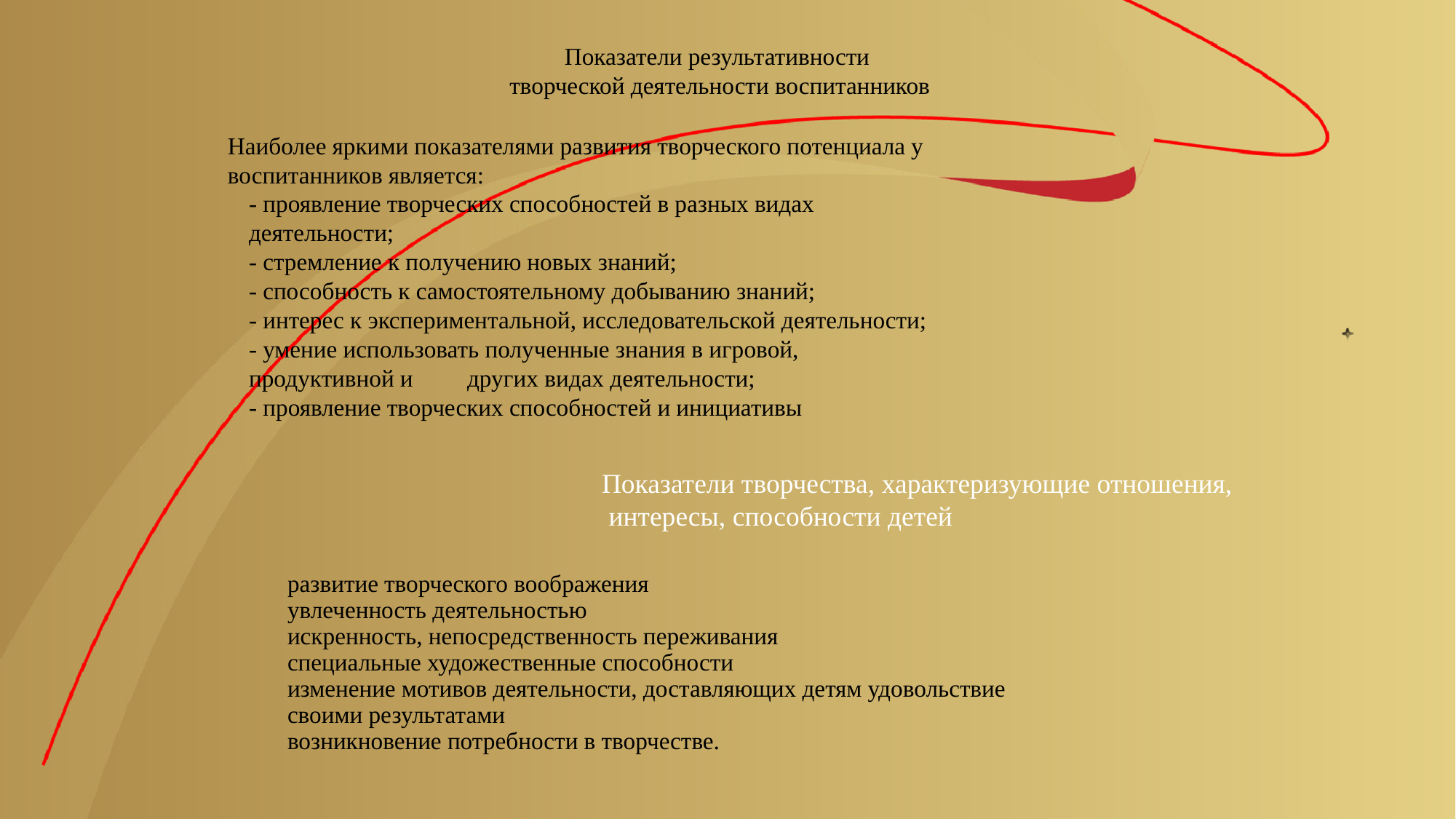

Показатели результативности
творческой деятельности воспитанников
Наиболее яркими показателями развития творческого потенциала у воспитанников является:
- проявление творческих способностей в разных видах деятельности;
- стремление к получению новых знаний;
- способность к самостоятельному добыванию знаний;
- интерес к экспериментальной, исследовательской деятельности;
- умение использовать полученные знания в игровой, продуктивной и   	других видах деятельности;
- проявление творческих способностей и инициативы
Показатели творчества, характеризующие отношения,
 интересы, способности детей

# развитие творческого воображения увлеченность деятельностью искренность, непосредственность переживания специальные художественные способности изменение мотивов деятельности, доставляющих детям удовольствие своими результатами возникновение потребности в творчестве.
Photo credit: padrinan via Pixabay (Creative Commons Zero license)